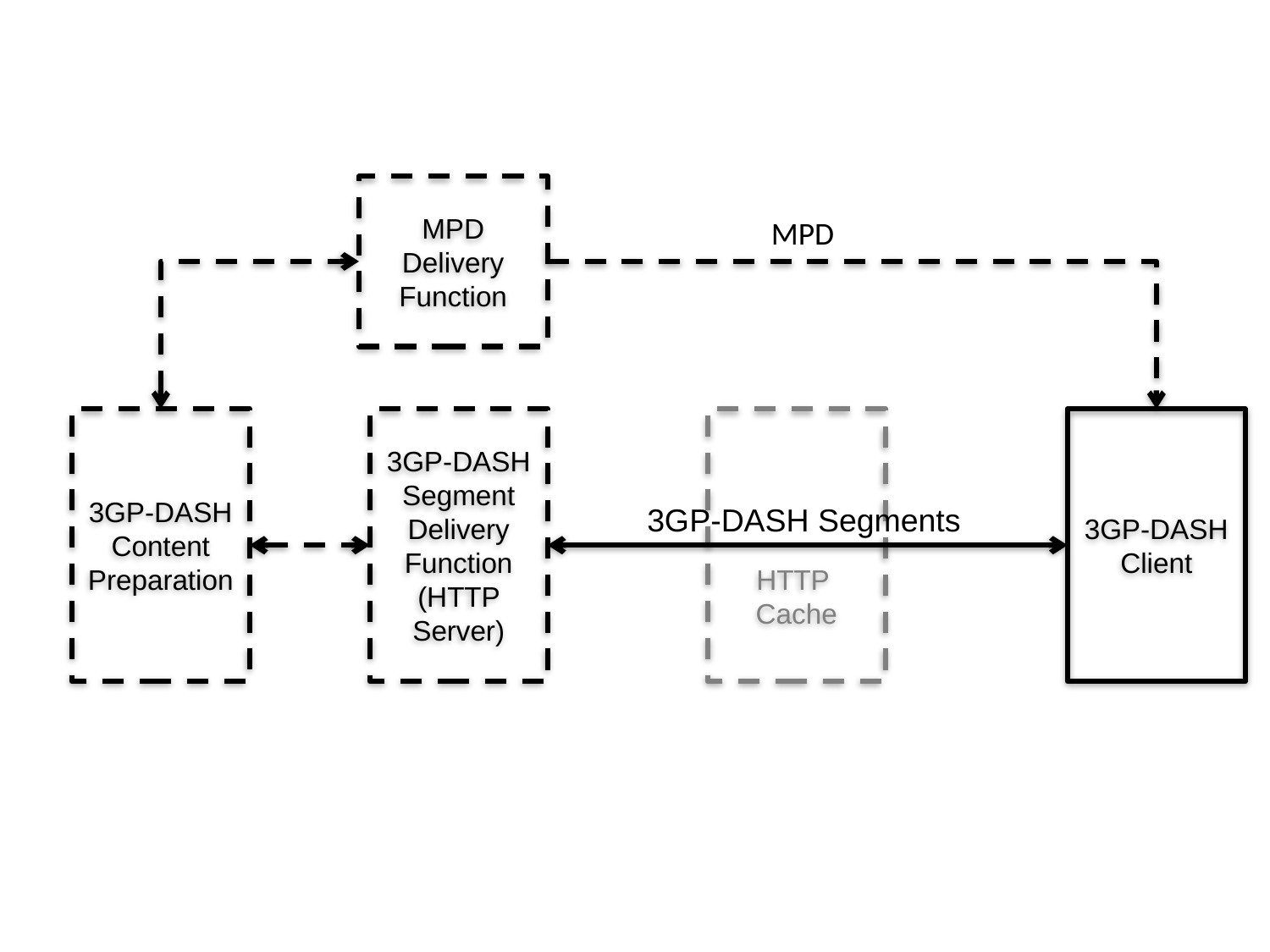

MPD
Delivery
Function
MPD
3GP-DASH
Content
Preparation
3GP-DASH
Segment
Delivery
Function
(HTTP Server)

HTTP
Cache
3GP-DASH
Client
3GP-DASH Segments